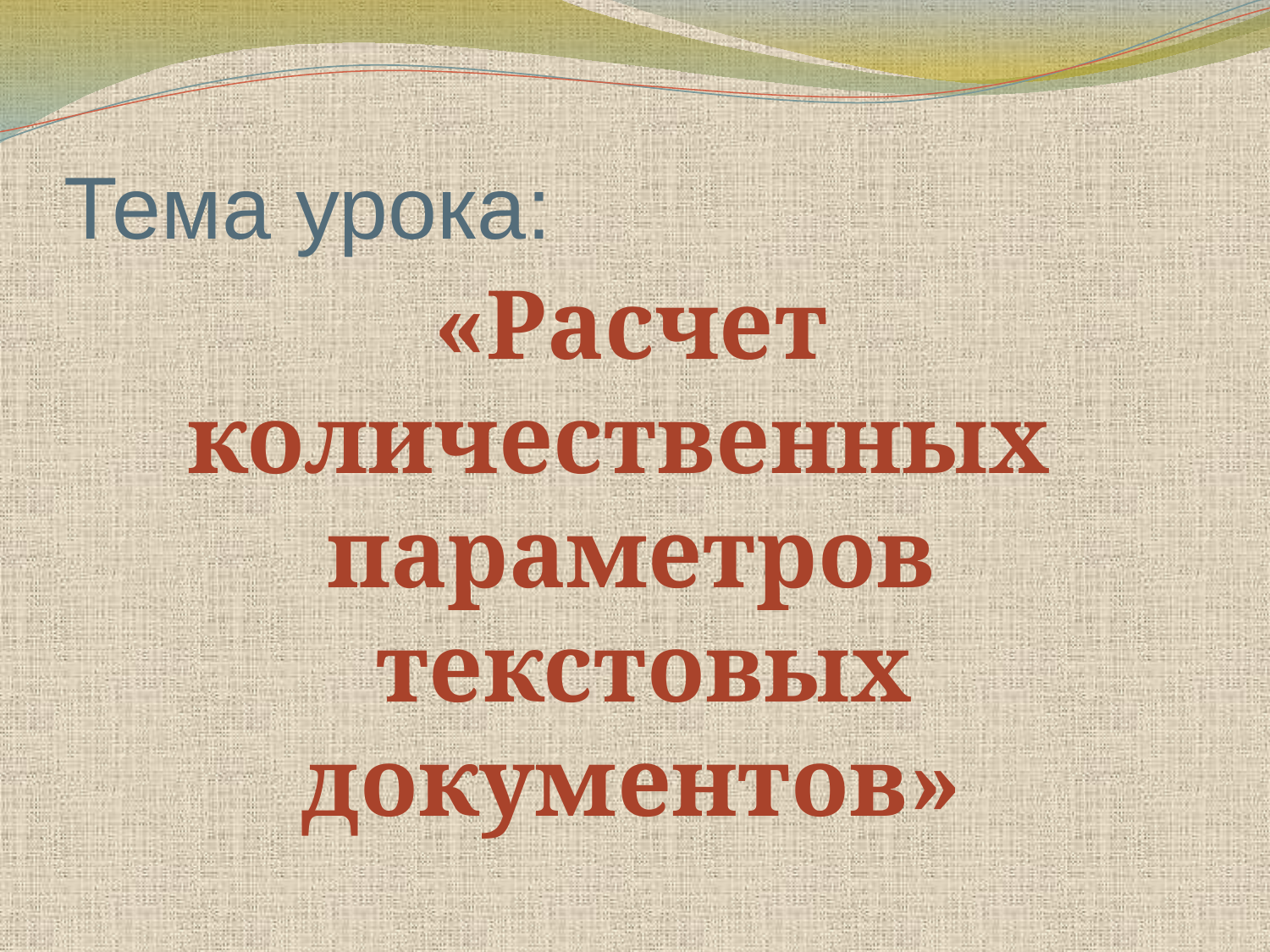

# Тема урока:
«Расчет количественных
параметров
 текстовых документов»